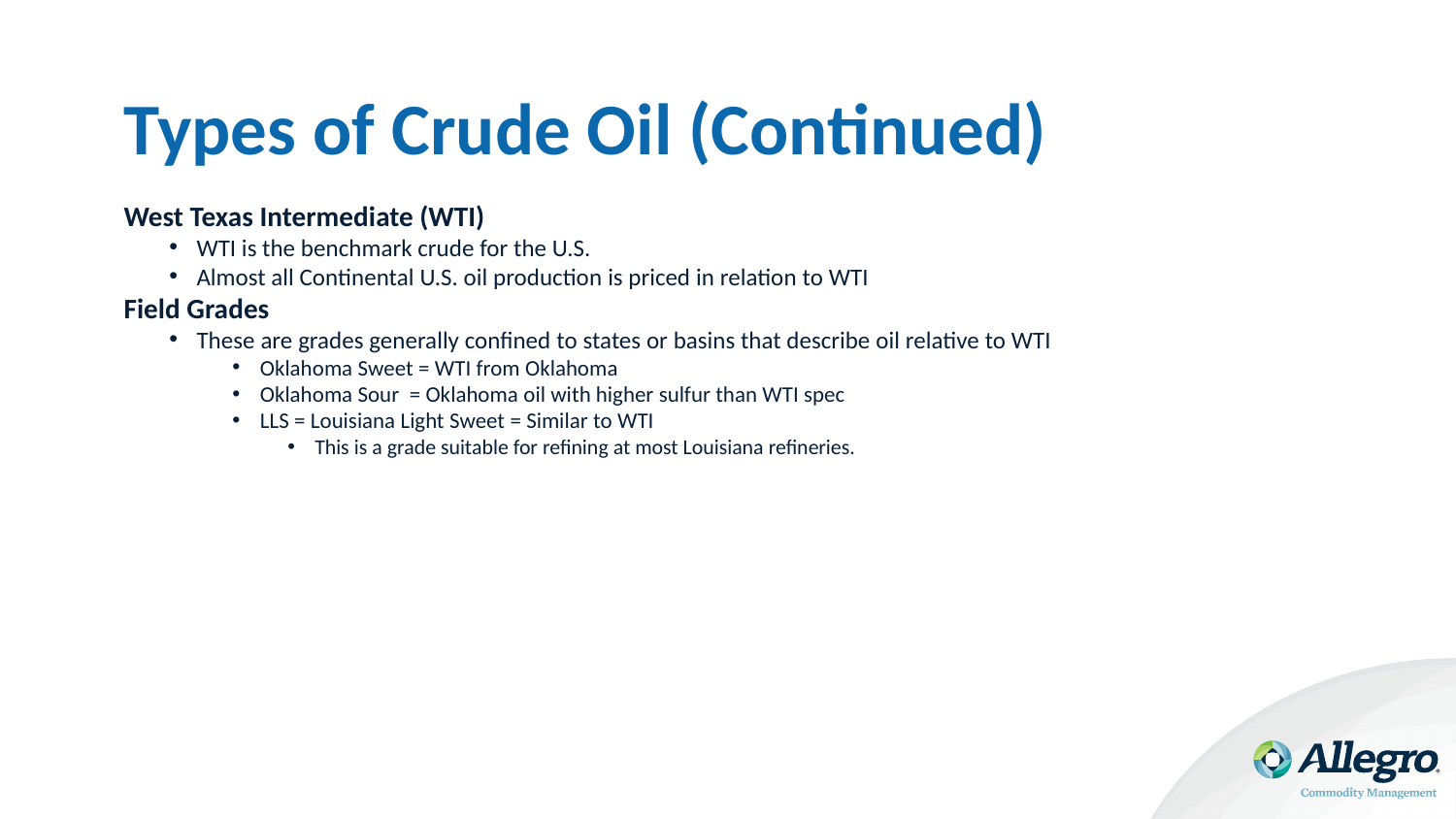

# Types of Crude Oil (Continued)
West Texas Intermediate (WTI)
WTI is the benchmark crude for the U.S.
Almost all Continental U.S. oil production is priced in relation to WTI
Field Grades
These are grades generally confined to states or basins that describe oil relative to WTI
Oklahoma Sweet = WTI from Oklahoma
Oklahoma Sour  = Oklahoma oil with higher sulfur than WTI spec
LLS = Louisiana Light Sweet = Similar to WTI
This is a grade suitable for refining at most Louisiana refineries.